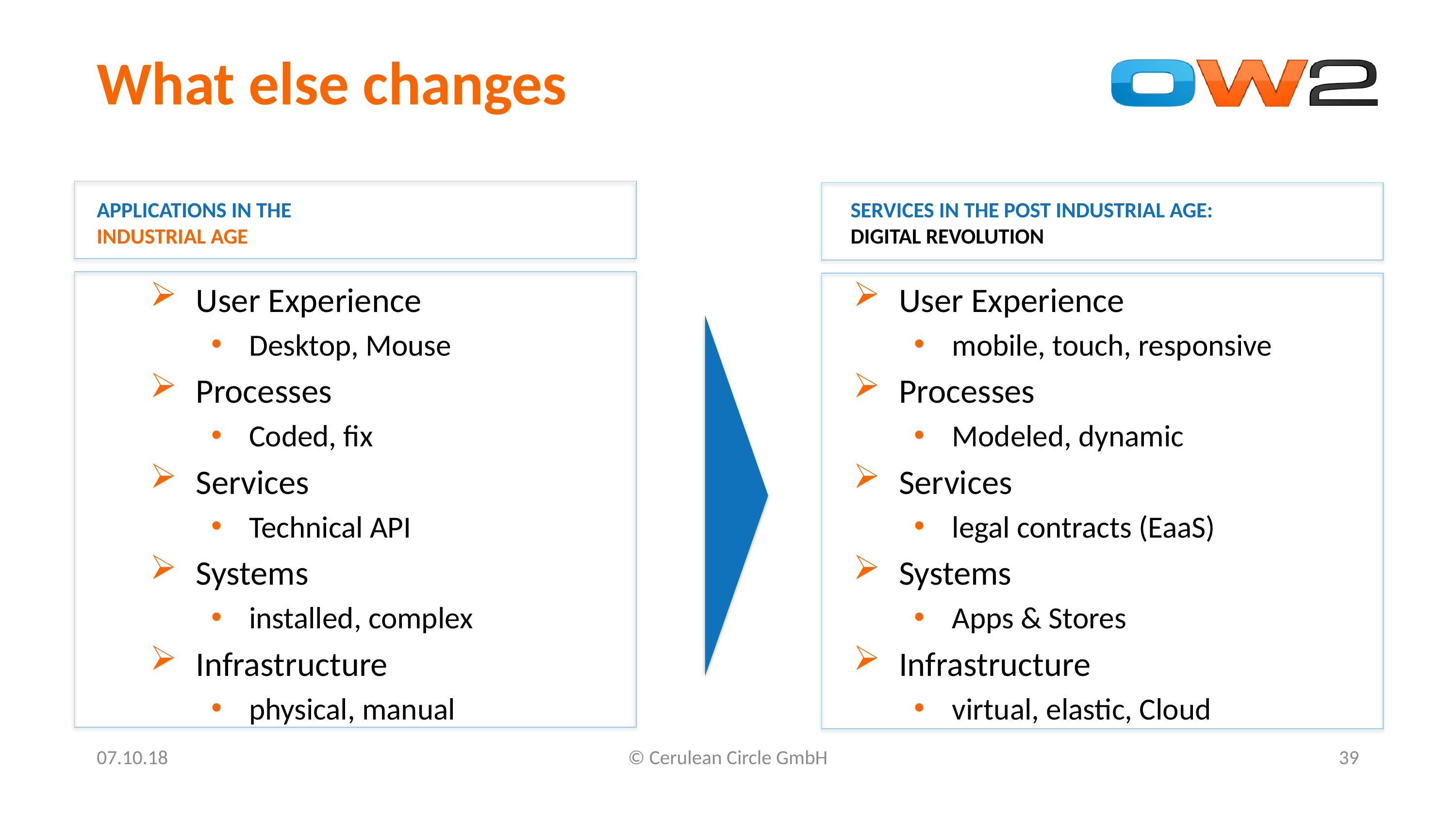

# What else changes

Applications in the
Industrial Age
Services in the post industrial age:
Digital Revolution
User Experience
Desktop, Mouse
Processes
Coded, fix
Services
Technical API
Systems
installed, complex
Infrastructure
physical, manual

User Experience
mobile, touch, responsive
Processes
Modeled, dynamic
Services
legal contracts (EaaS)
Systems
Apps & Stores
Infrastructure
virtual, elastic, Cloud
07.10.18
© Cerulean Circle GmbH
39